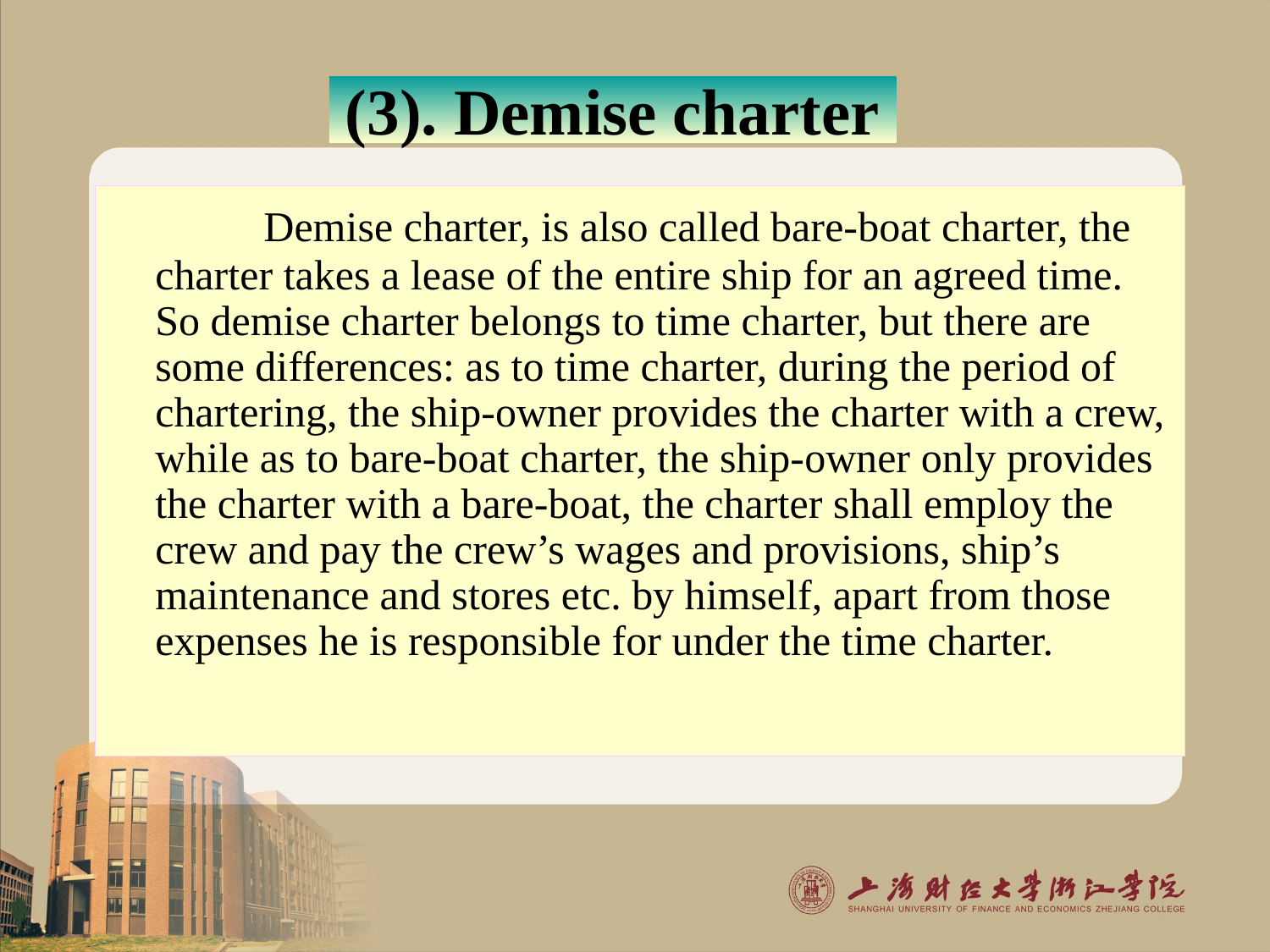

# (3). Demise charter
           Demise charter, is also called bare-boat charter, the charter takes a lease of the entire ship for an agreed time. So demise charter belongs to time charter, but there are some differences: as to time charter, during the period of chartering, the ship-owner provides the charter with a crew, while as to bare-boat charter, the ship-owner only provides the charter with a bare-boat, the charter shall employ the crew and pay the crew’s wages and provisions, ship’s maintenance and stores etc. by himself, apart from those expenses he is responsible for under the time charter.